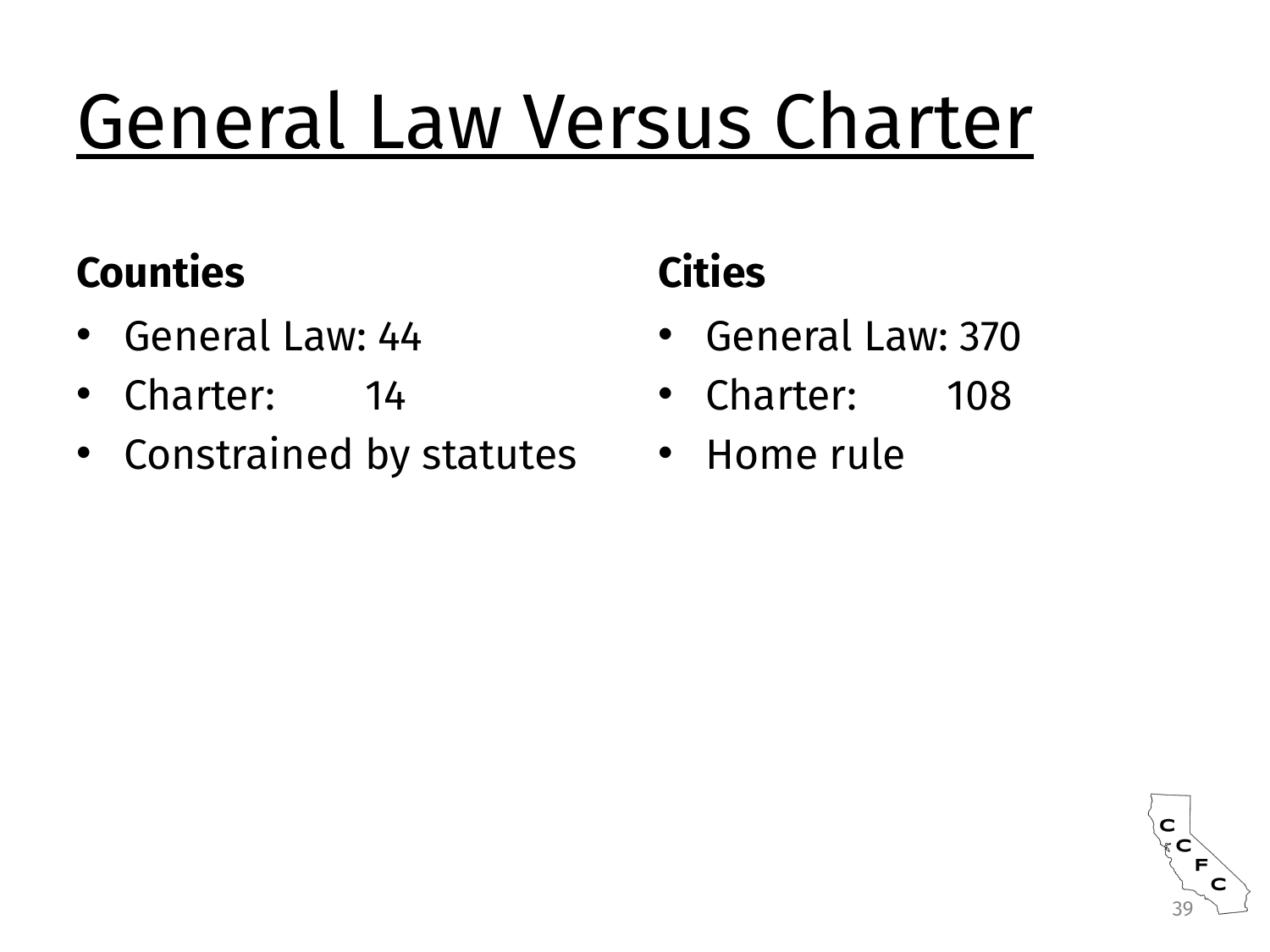

# General Law Versus Charter
Counties
Cities
General Law: 44
Charter:        14
Constrained by statutes
General Law: 370
Charter:        108
Home rule
39